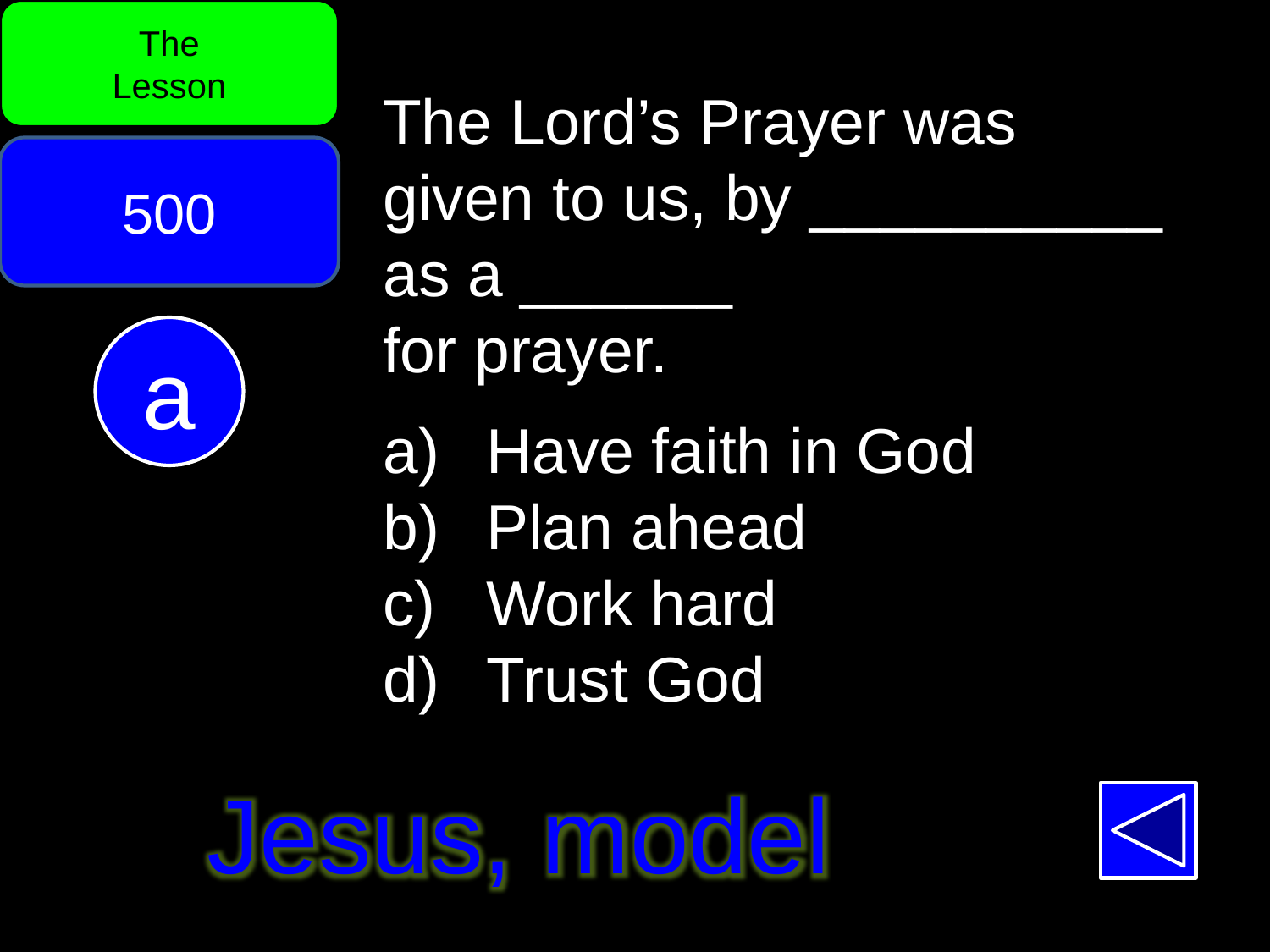

The
Lesson
The Lord’s Prayer was
given to us, by __________ as a ______
for prayer.

Have faith in God
Plan ahead
Work hard
Trust God
500
a
Jesus, model